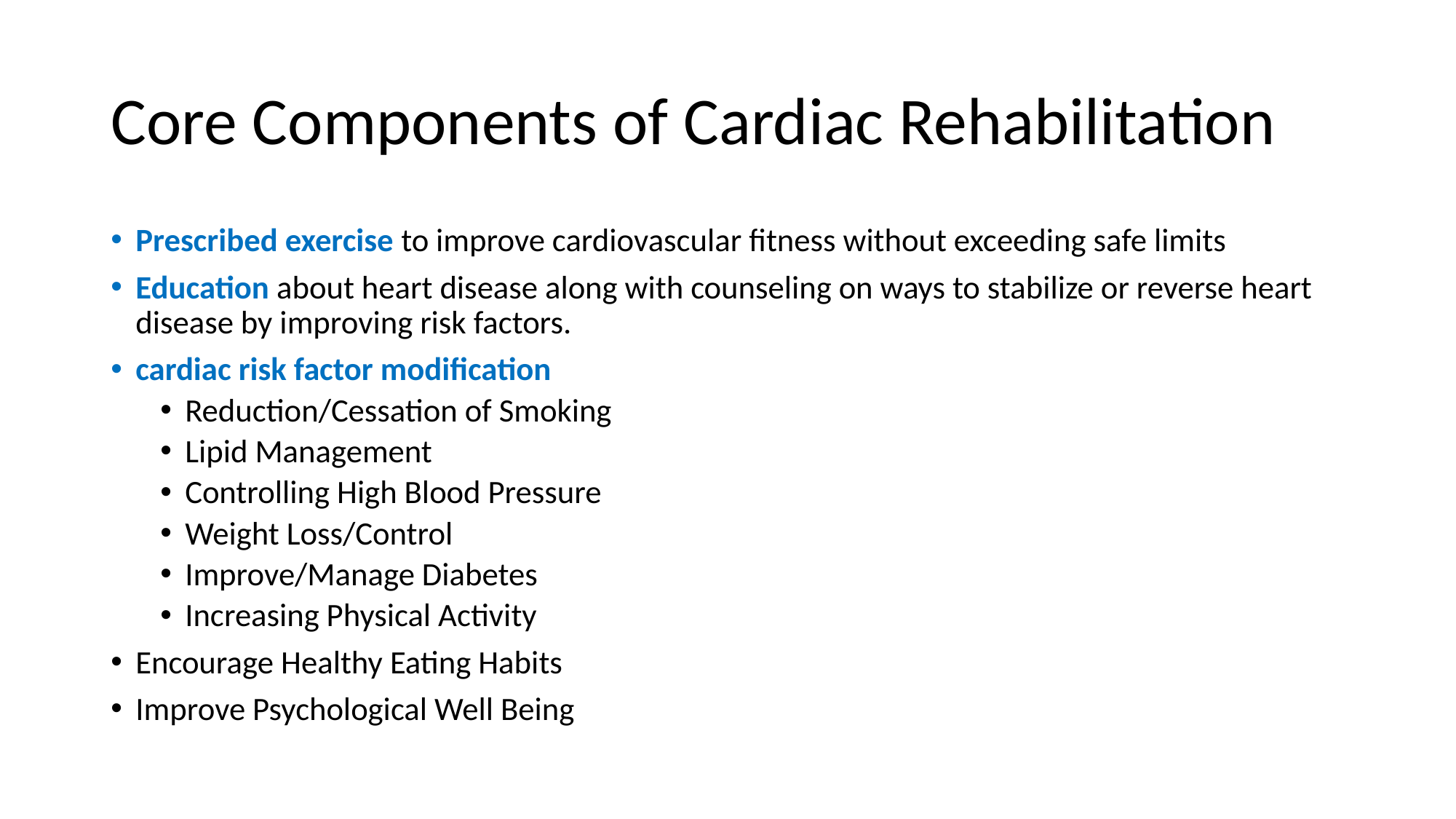

# Core Components of Cardiac Rehabilitation
Prescribed exercise to improve cardiovascular fitness without exceeding safe limits
Education about heart disease along with counseling on ways to stabilize or reverse heart disease by improving risk factors.
cardiac risk factor modification
Reduction/Cessation of Smoking
Lipid Management
Controlling High Blood Pressure
Weight Loss/Control
Improve/Manage Diabetes
Increasing Physical Activity
Encourage Healthy Eating Habits
Improve Psychological Well Being